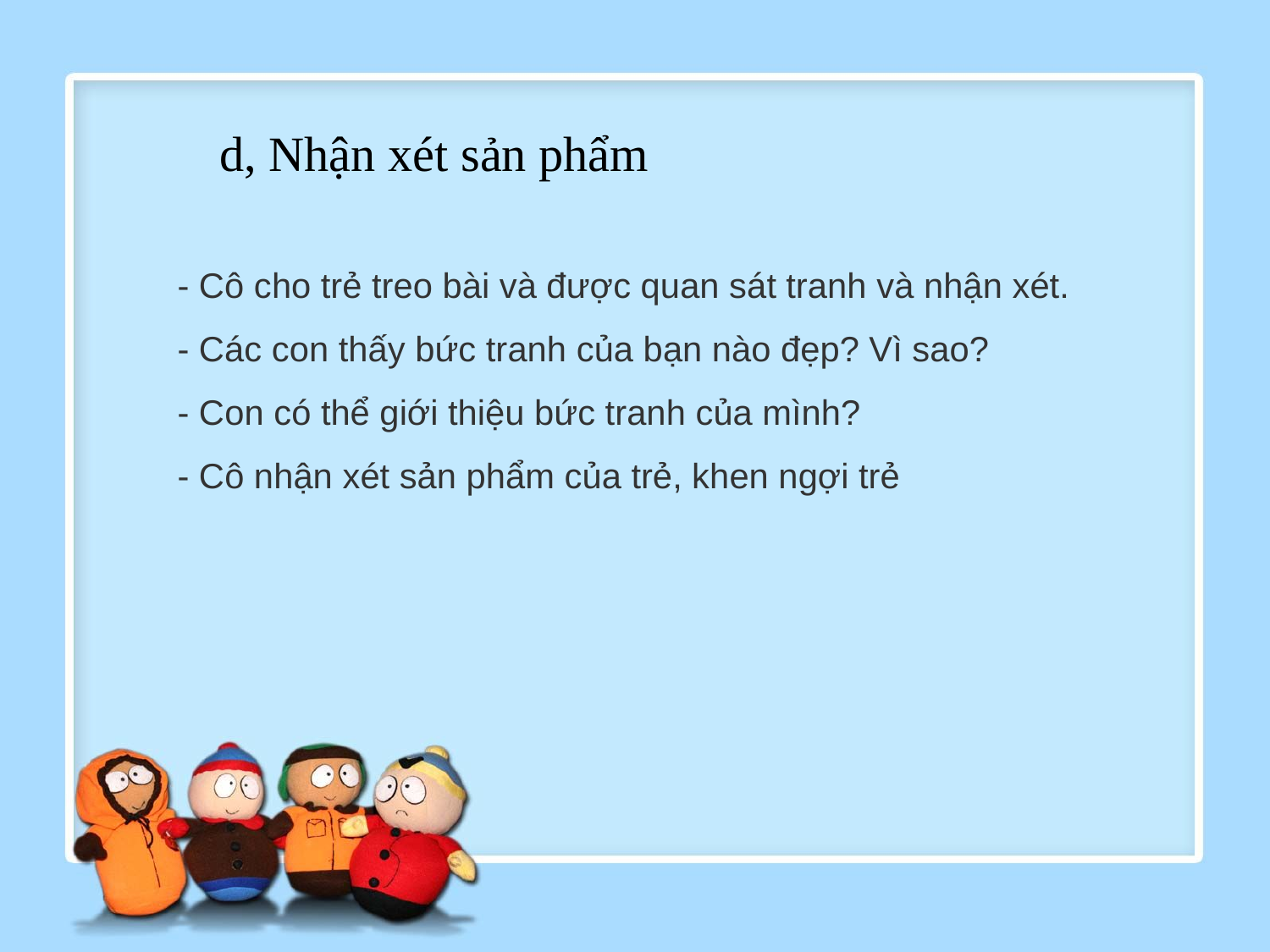

d, Nhận xét sản phẩm
- Cô cho trẻ treo bài và được quan sát tranh và nhận xét.
- Các con thấy bức tranh của bạn nào đẹp? Vì sao?
- Con có thể giới thiệu bức tranh của mình?
- Cô nhận xét sản phẩm của trẻ, khen ngợi trẻ